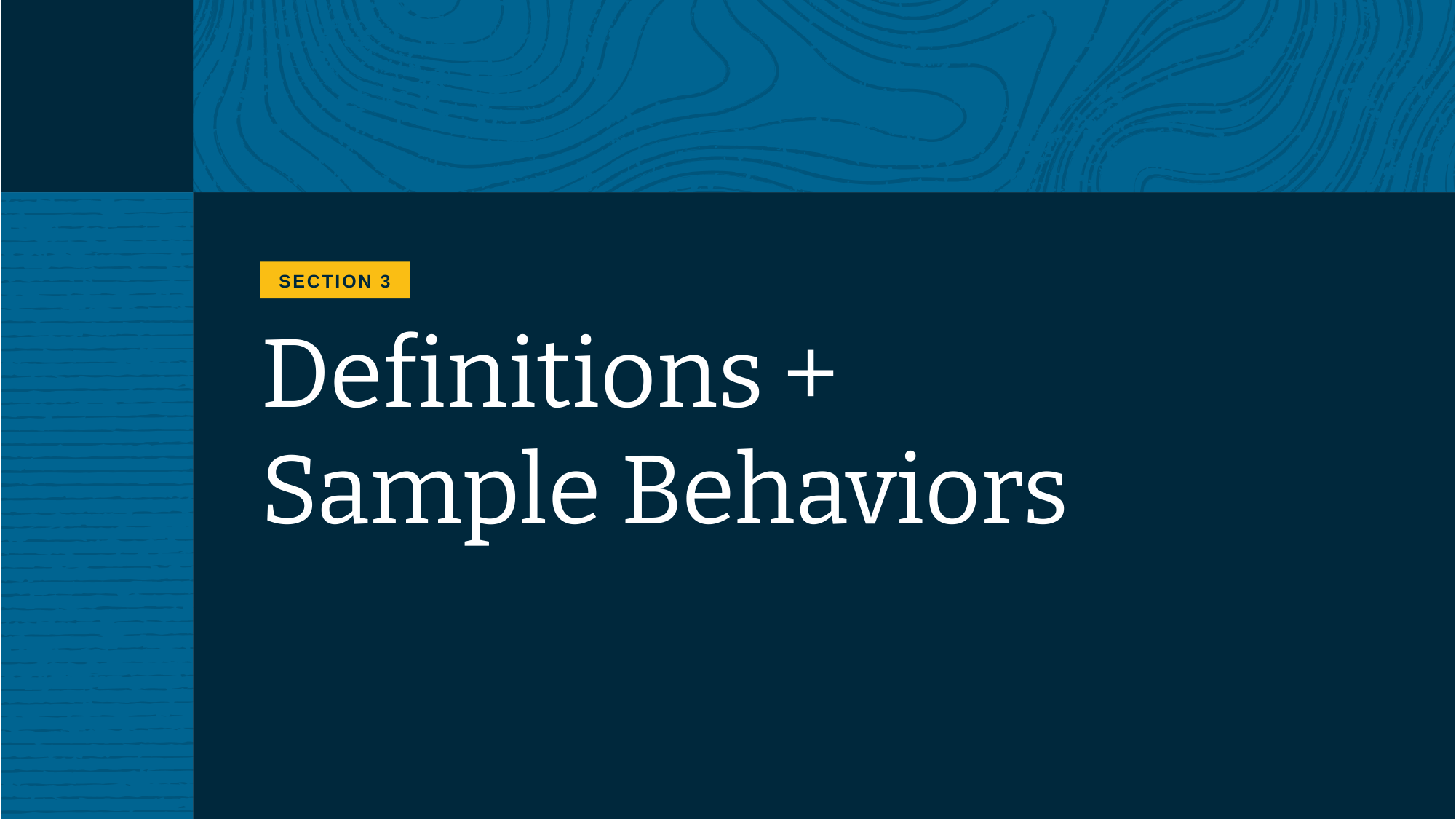

SECTION 3
# Definitions + Sample Behaviors